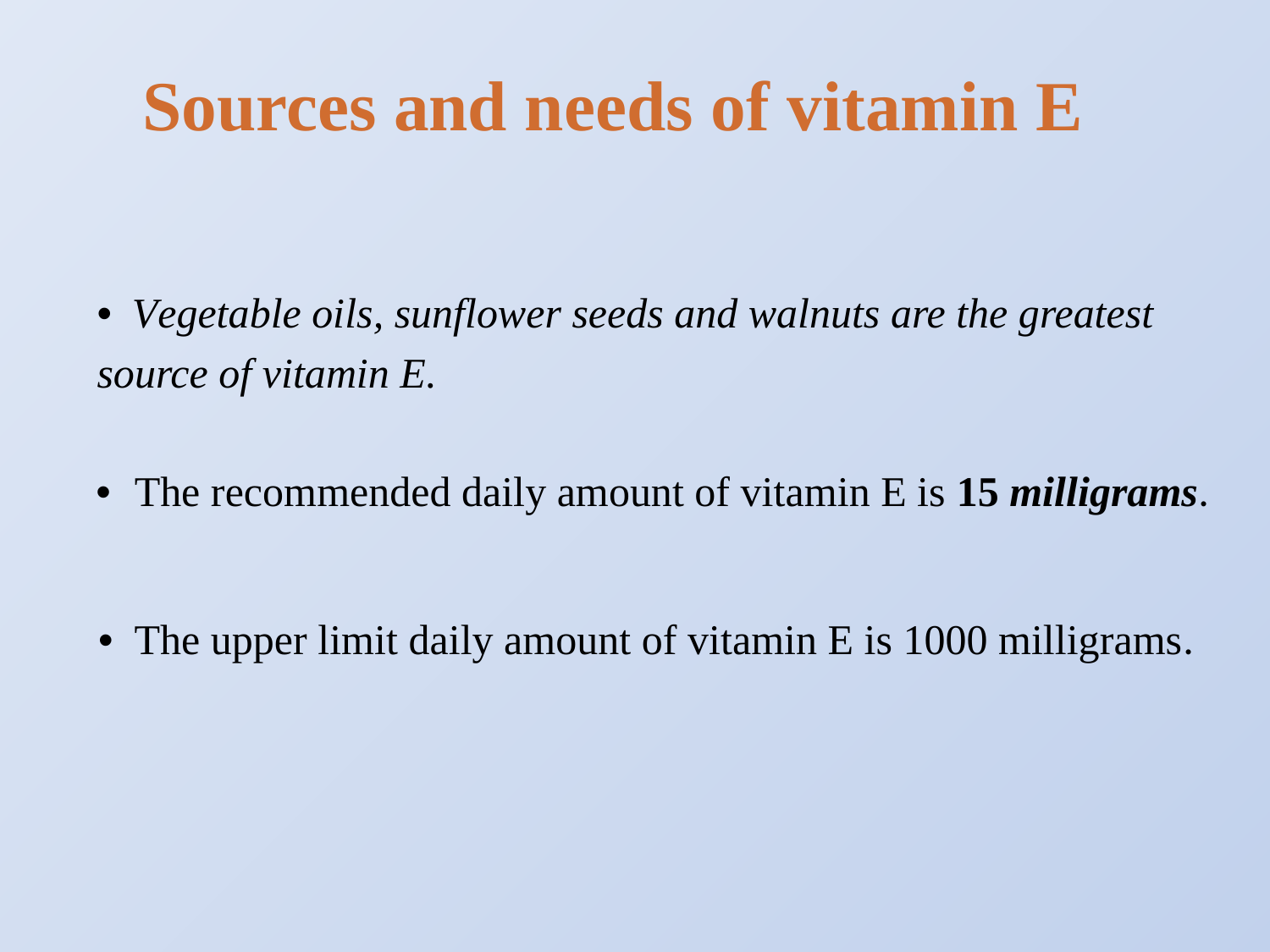

Sources and needs of vitamin E

•  Vegetable oils, sunflower seeds and walnuts are the greatest source of vitamin E.

•  The recommended daily amount of vitamin E is 15 milligrams.

•  The upper limit daily amount of vitamin E is 1000 milligrams.